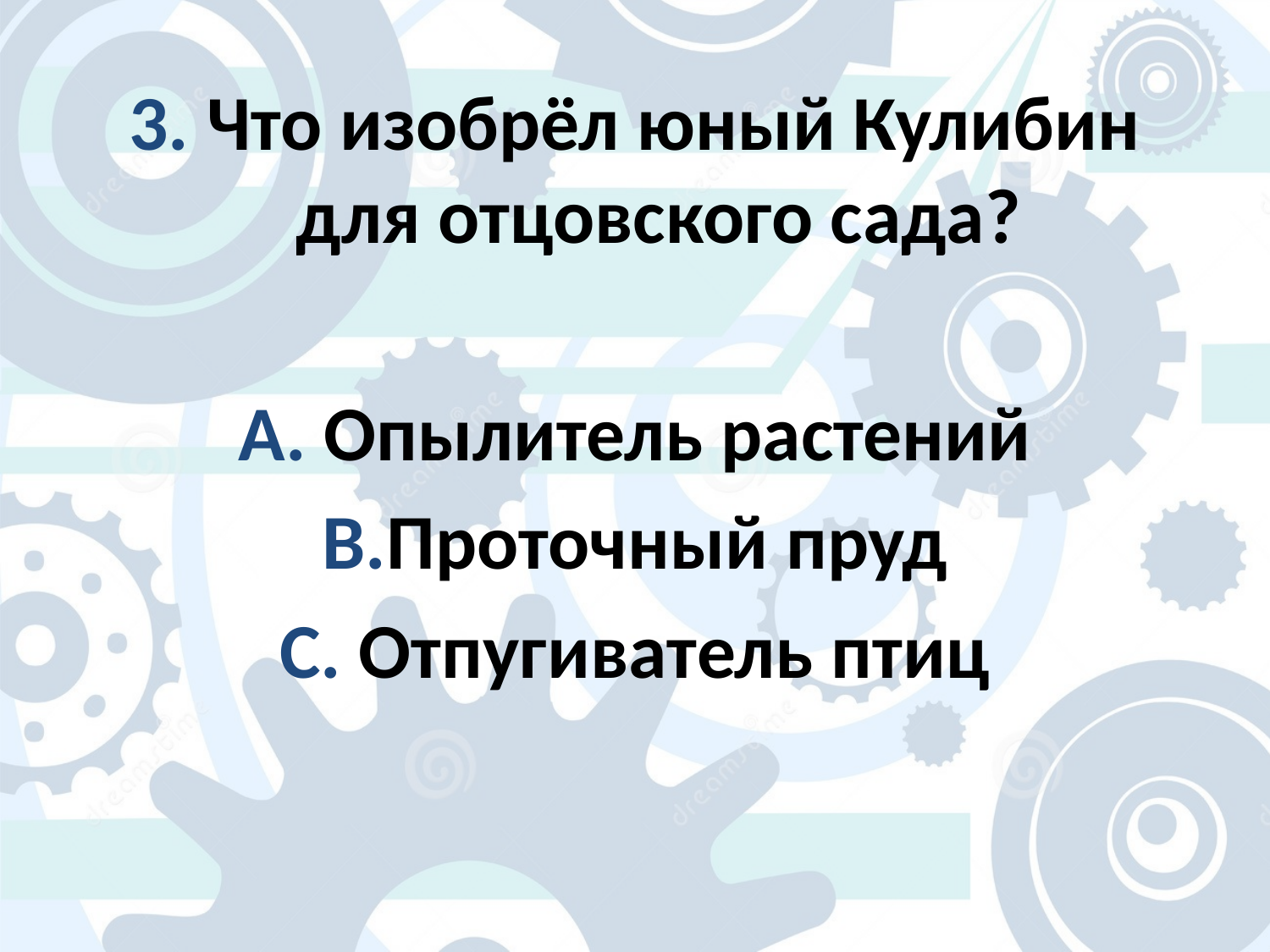

3. Что изобрёл юный Кулибин для отцовского сада?

А. Опылитель растений
В.Проточный пруд
С. Отпугиватель птиц